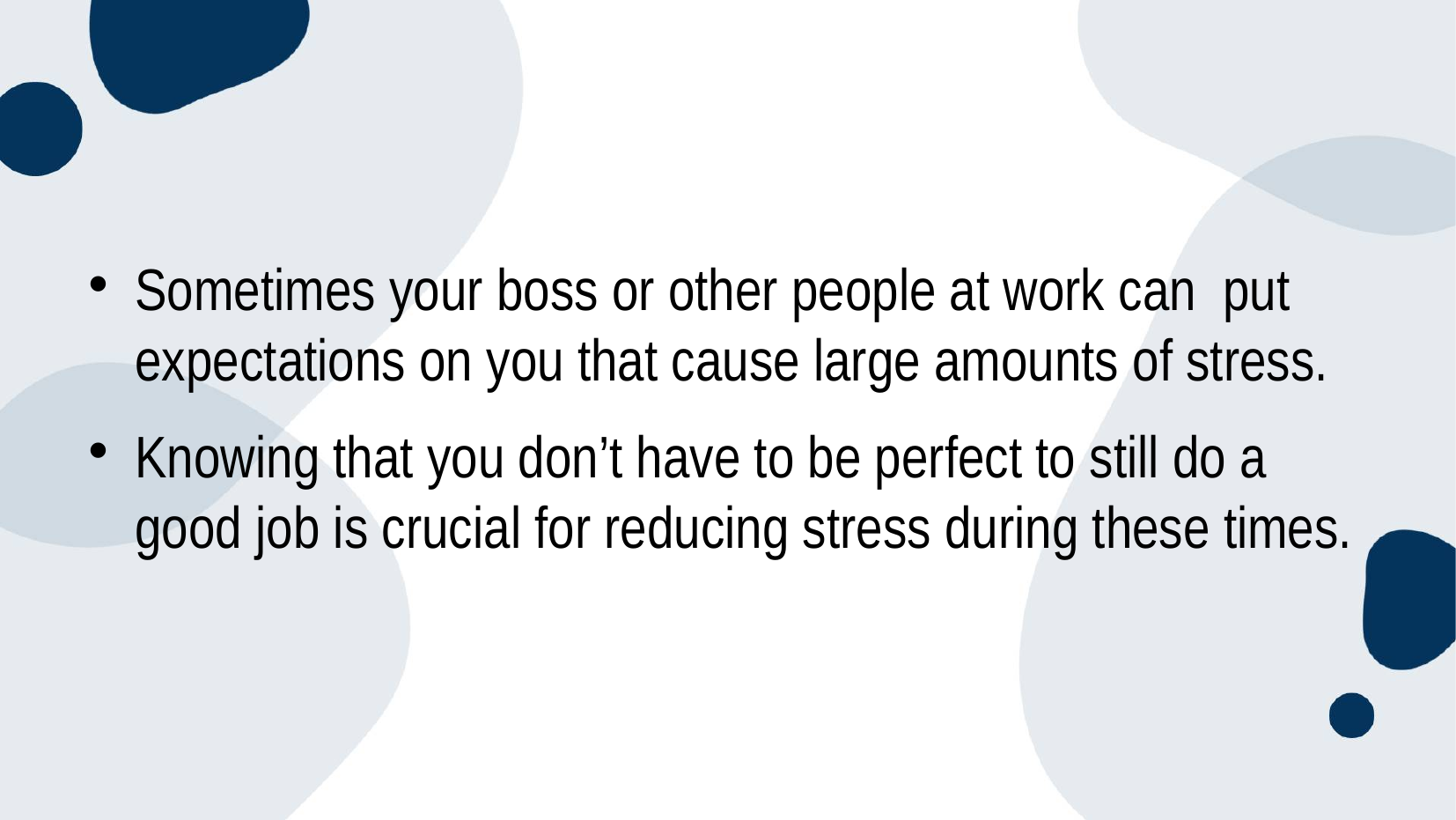

Sometimes your boss or other people at work can  put expectations on you that cause large amounts of stress.
Knowing that you don’t have to be perfect to still do a  good job is crucial for reducing stress during these times.